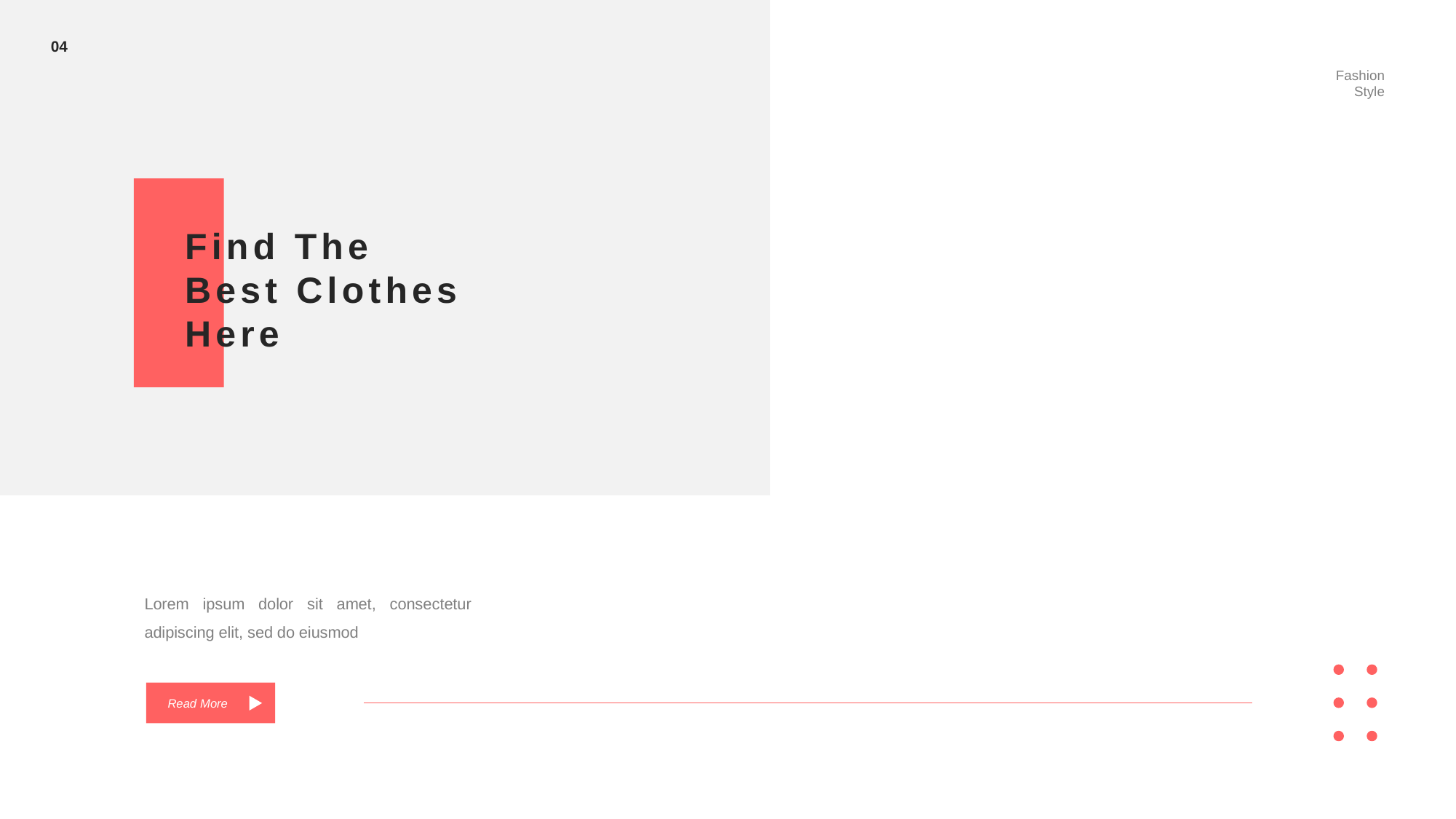

04
Fashion Style

Find The Best Clothes Here
Lorem ipsum dolor sit amet, consectetur adipiscing elit, sed do eiusmod

Read More